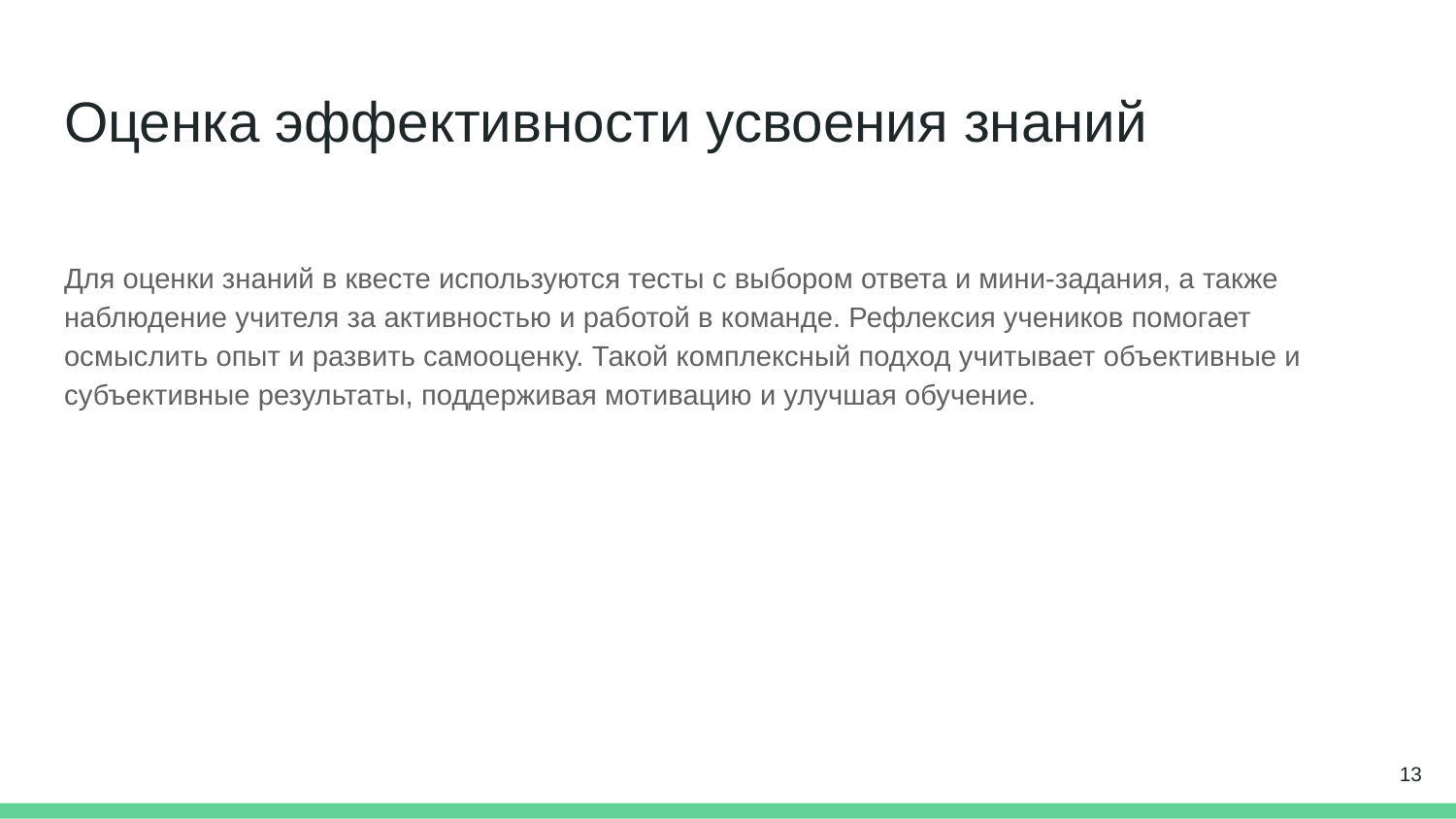

# Оценка эффективности усвоения знаний
Для оценки знаний в квесте используются тесты с выбором ответа и мини-задания, а также наблюдение учителя за активностью и работой в команде. Рефлексия учеников помогает осмыслить опыт и развить самооценку. Такой комплексный подход учитывает объективные и субъективные результаты, поддерживая мотивацию и улучшая обучение.
13